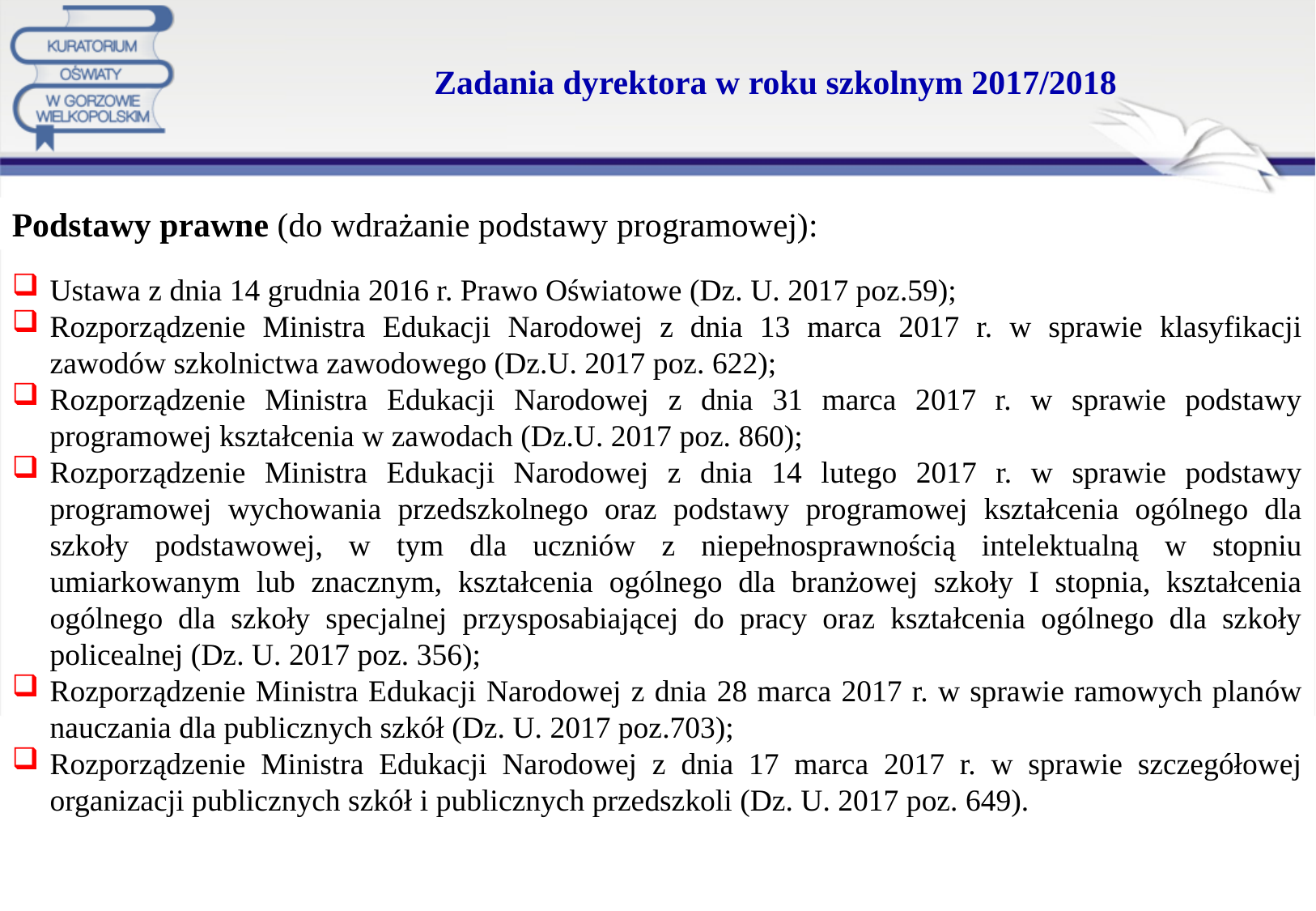

# Zadania dyrektora w roku szkolnym 2017/2018
Podstawy prawne (do wdrażanie podstawy programowej):
Ustawa z dnia 14 grudnia 2016 r. Prawo Oświatowe (Dz. U. 2017 poz.59);
Rozporządzenie Ministra Edukacji Narodowej z dnia 13 marca 2017 r. w sprawie klasyfikacji zawodów szkolnictwa zawodowego (Dz.U. 2017 poz. 622);
Rozporządzenie Ministra Edukacji Narodowej z dnia 31 marca 2017 r. w sprawie podstawy programowej kształcenia w zawodach (Dz.U. 2017 poz. 860);
Rozporządzenie Ministra Edukacji Narodowej z dnia 14 lutego 2017 r. w sprawie podstawy programowej wychowania przedszkolnego oraz podstawy programowej kształcenia ogólnego dla szkoły podstawowej, w tym dla uczniów z niepełnosprawnością intelektualną w stopniu umiarkowanym lub znacznym, kształcenia ogólnego dla branżowej szkoły I stopnia, kształcenia ogólnego dla szkoły specjalnej przysposabiającej do pracy oraz kształcenia ogólnego dla szkoły policealnej (Dz. U. 2017 poz. 356);
Rozporządzenie Ministra Edukacji Narodowej z dnia 28 marca 2017 r. w sprawie ramowych planów nauczania dla publicznych szkół (Dz. U. 2017 poz.703);
Rozporządzenie Ministra Edukacji Narodowej z dnia 17 marca 2017 r. w sprawie szczegółowej organizacji publicznych szkół i publicznych przedszkoli (Dz. U. 2017 poz. 649).